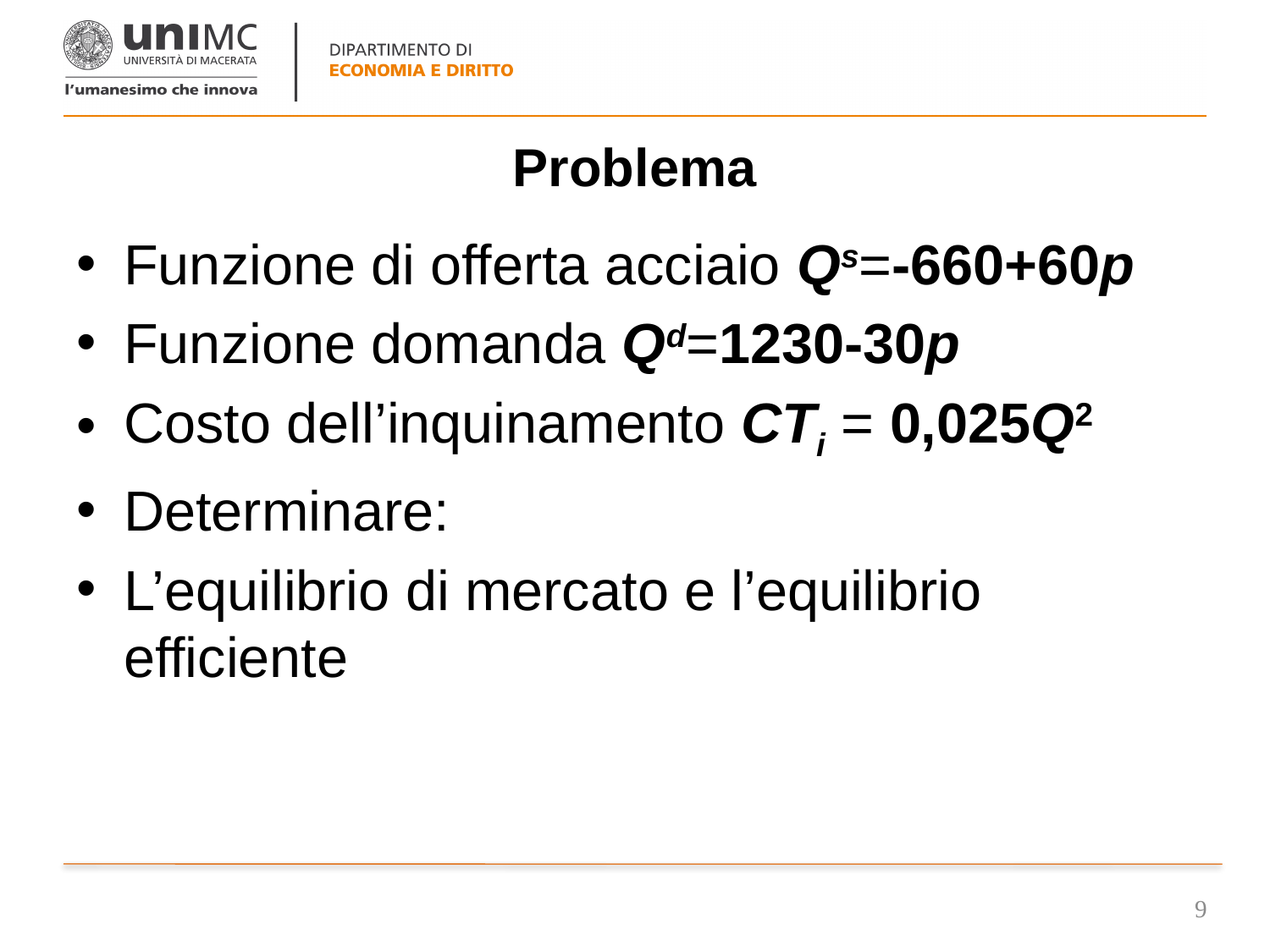

# Problema
Funzione di offerta acciaio Qs=-660+60p
Funzione domanda Qd=1230-30p
Costo dell’inquinamento CTi = 0,025Q2
Determinare:
L’equilibrio di mercato e l’equilibrio efficiente
9